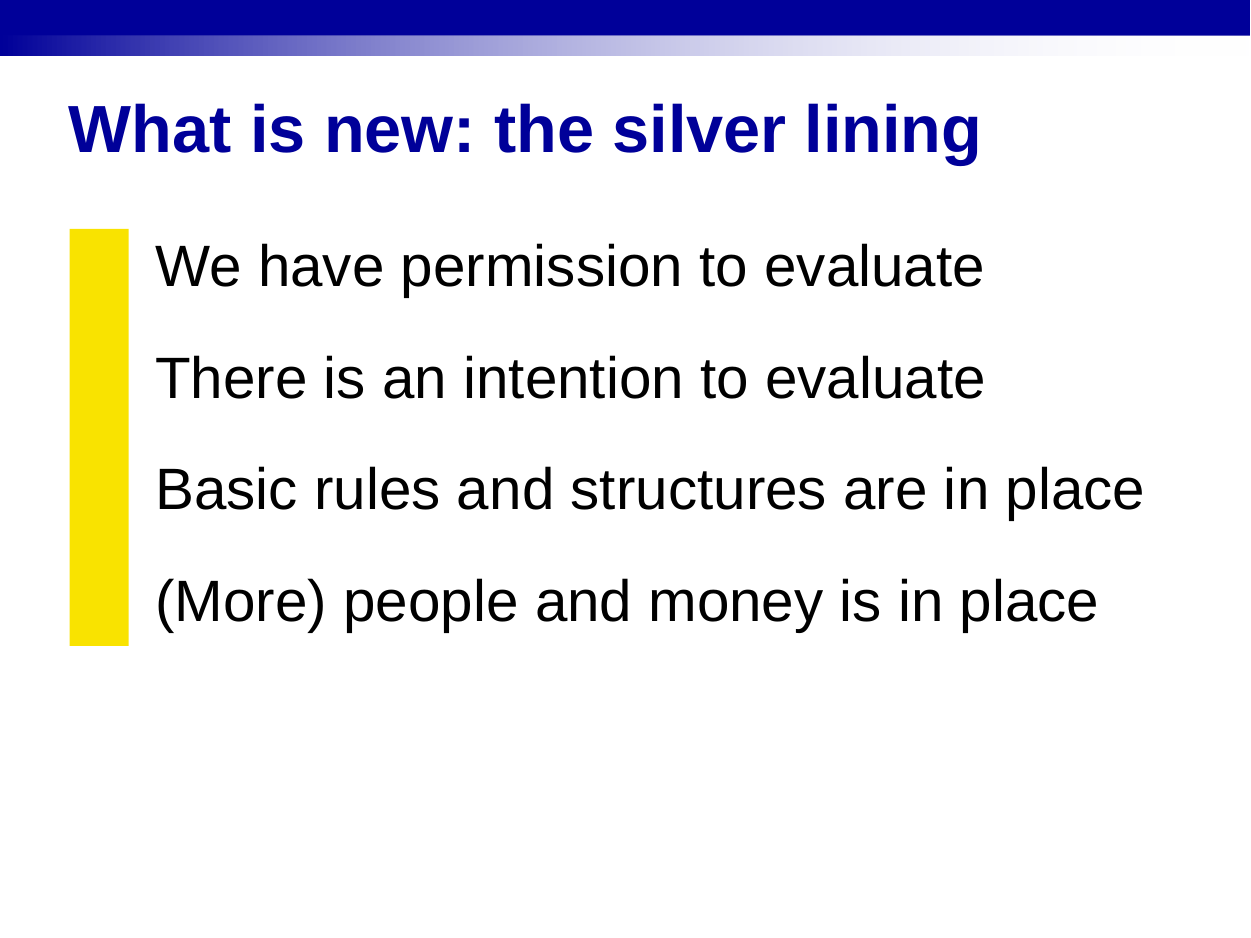

# What is new: the silver lining
We have permission to evaluate
There is an intention to evaluate
Basic rules and structures are in place
(More) people and money is in place